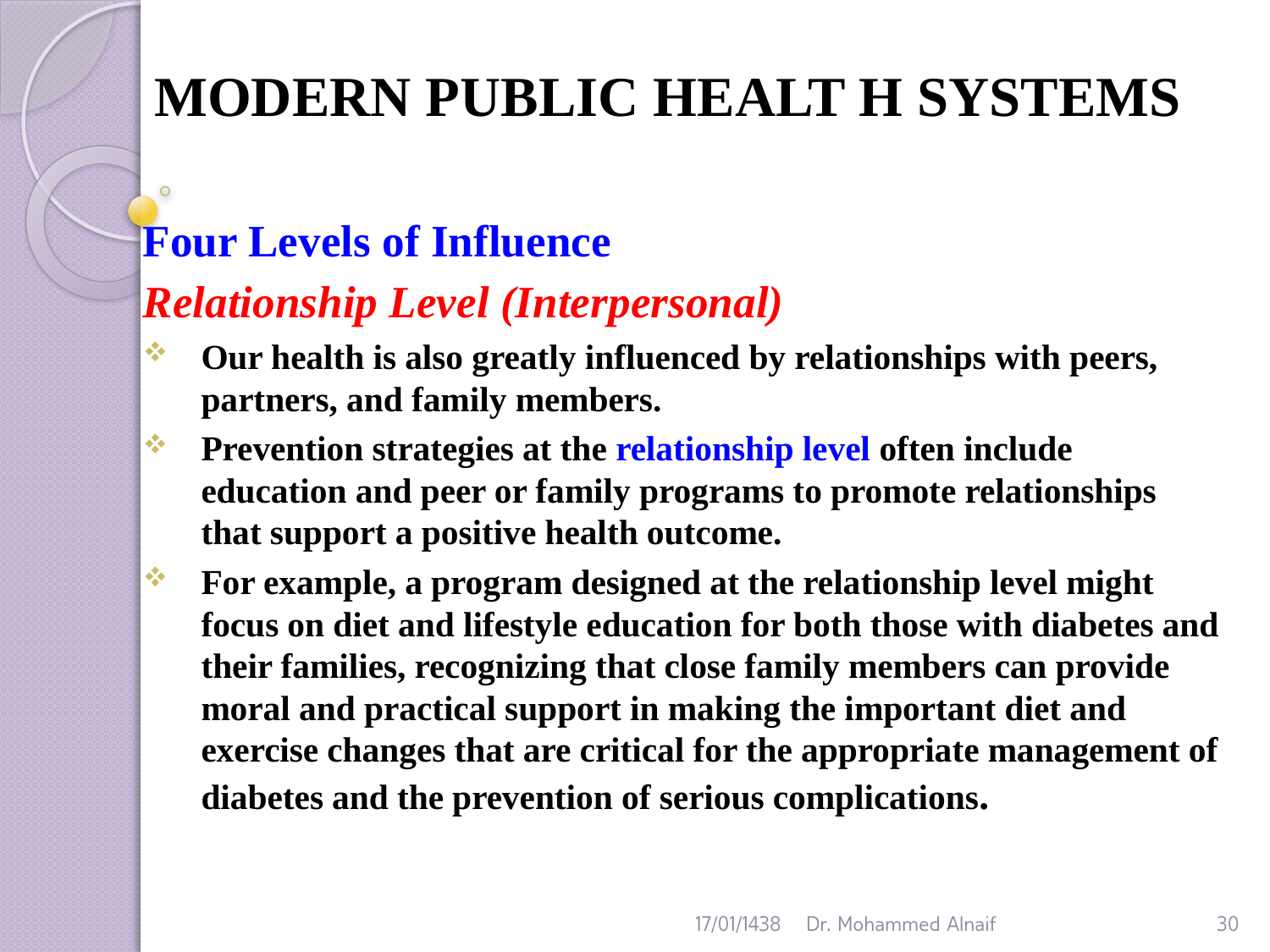

# MODERN PUBLIC HEALT H SYSTEMS
Four Levels of Influence
Relationship Level (Interpersonal)
Our health is also greatly influenced by relationships with peers, partners, and family members.
Prevention strategies at the relationship level often include education and peer or family programs to promote relationships that support a positive health outcome.
For example, a program designed at the relationship level might focus on diet and lifestyle education for both those with diabetes and their families, recognizing that close family members can provide moral and practical support in making the important diet and exercise changes that are critical for the appropriate management of diabetes and the prevention of serious complications.
17/01/1438
Dr. Mohammed Alnaif
30